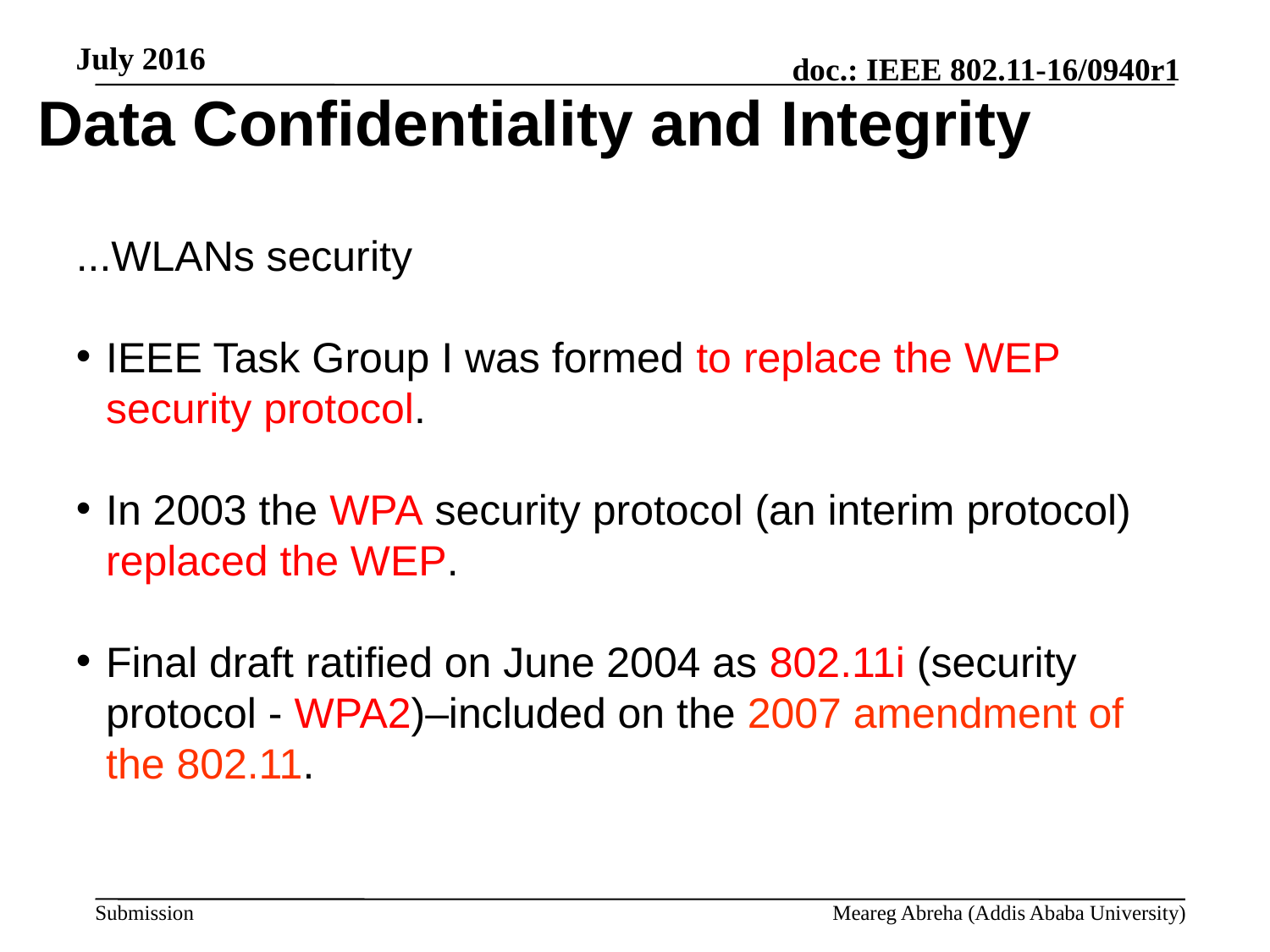

July 2016

Data Confidentiality and Integrity
...WLANs security

IEEE Task Group I was formed to replace the WEP security protocol.

In 2003 the WPA security protocol (an interim protocol) replaced the WEP.

Final draft ratified on June 2004 as 802.11i (security protocol - WPA2)–included on the 2007 amendment of the 802.11.
Meareg Abreha (Addis Ababa University)